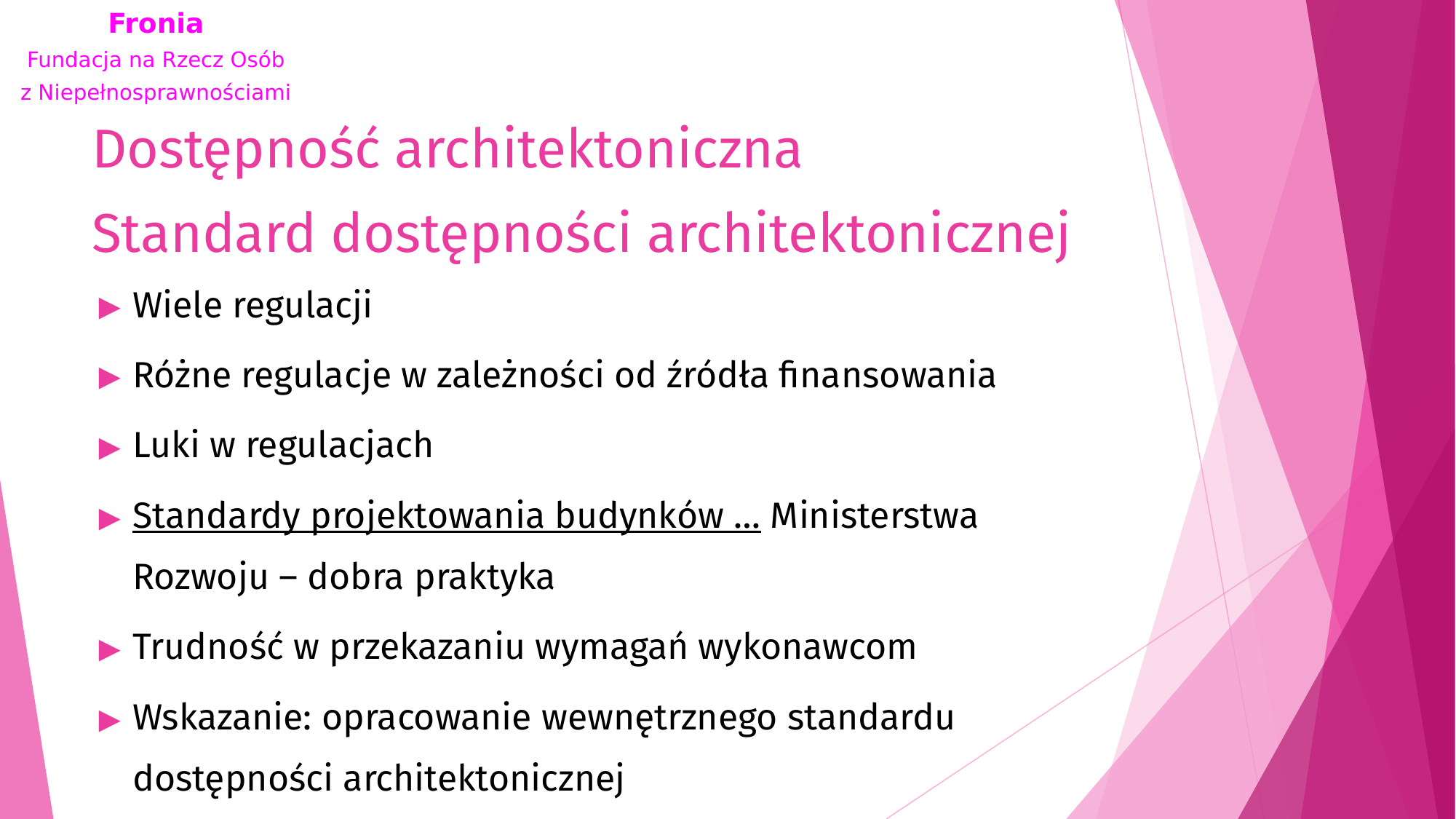

# Dostępność architektoniczna Standard dostępności architektonicznej
Wiele regulacji
Różne regulacje w zależności od źródła finansowania
Luki w regulacjach
Standardy projektowania budynków … Ministerstwa Rozwoju – dobra praktyka
Trudność w przekazaniu wymagań wykonawcom
Wskazanie: opracowanie wewnętrznego standardu dostępności architektonicznej